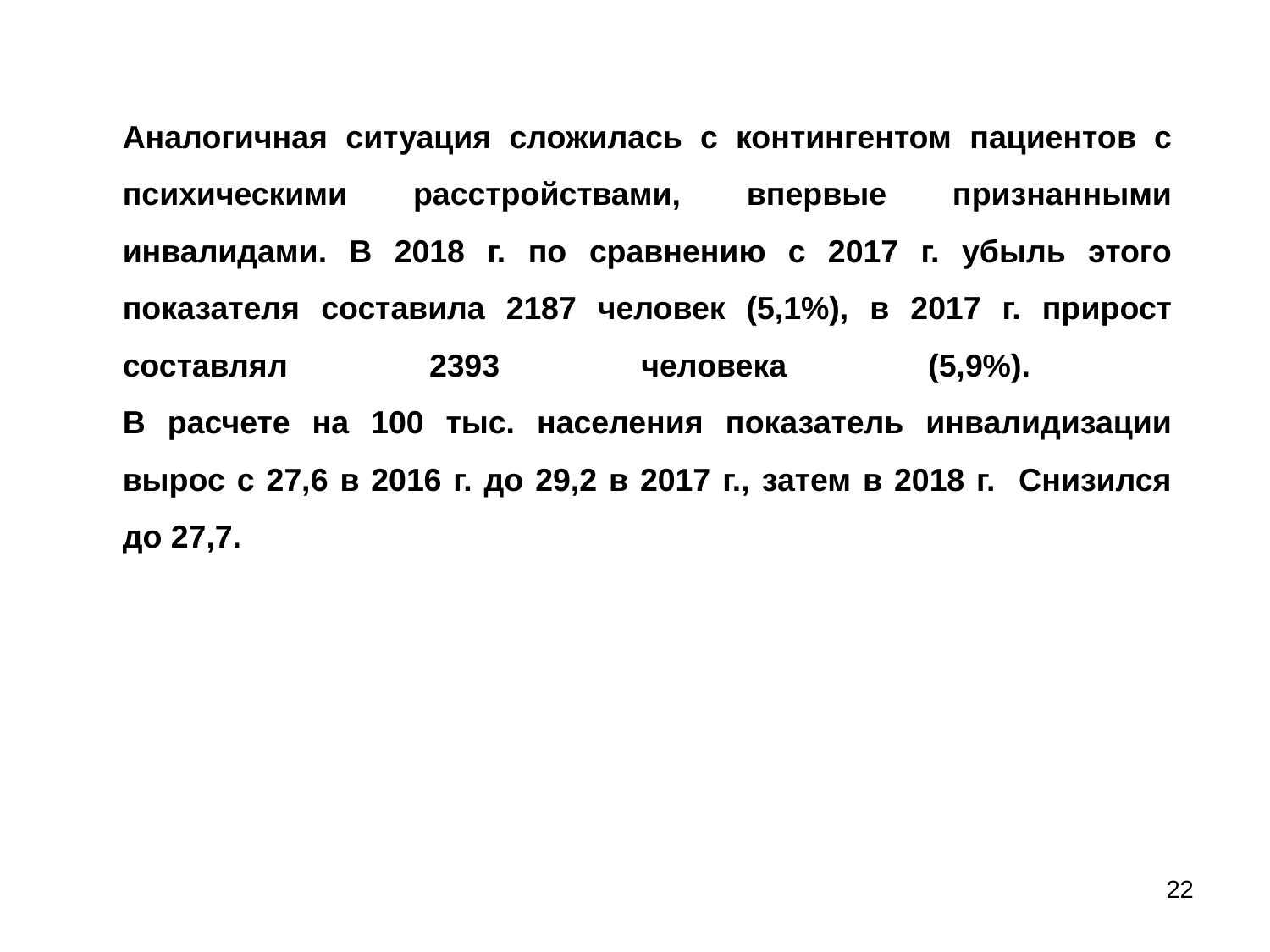

# Аналогичная ситуация сложилась с контингентом пациентов с психическими расстройствами, впервые признанными инвалидами. В 2018 г. по сравнению с 2017 г. убыль этого показателя составила 2187 человек (5,1%), в 2017 г. прирост составлял 2393 человека (5,9%). В расчете на 100 тыс. населения показатель инвалидизации вырос с 27,6 в 2016 г. до 29,2 в 2017 г., затем в 2018 г.  Снизился до 27,7.
22